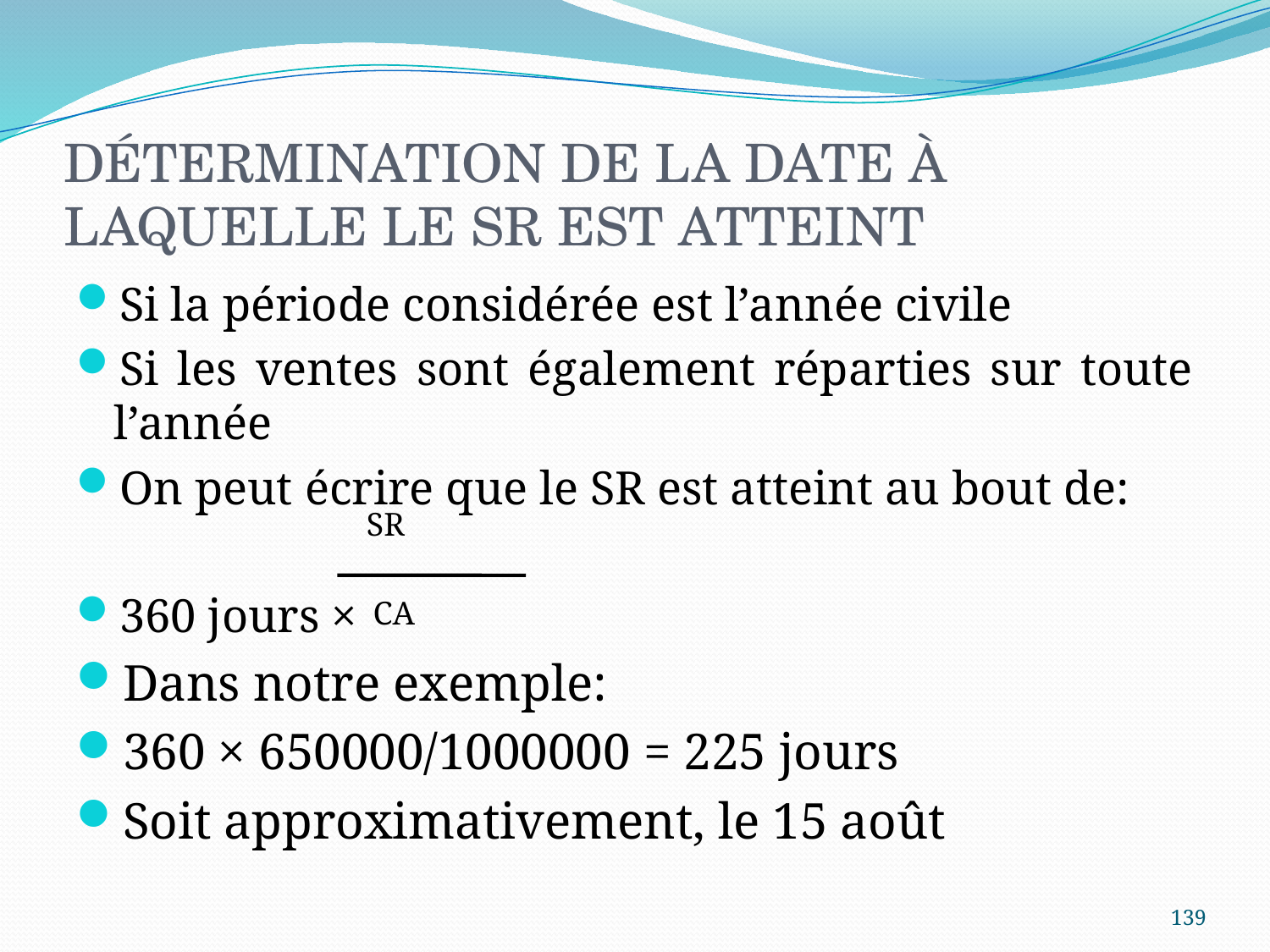

# Détermination de la date à laquelle le SR est atteint
Si la période considérée est l’année civile
Si les ventes sont également réparties sur toute l’année
On peut écrire que le SR est atteint au bout de:

360 jours ×
Dans notre exemple:
360 × 650000/1000000 = 225 jours
Soit approximativement, le 15 août

| SR |
| --- |
| CA |
| --- |
139